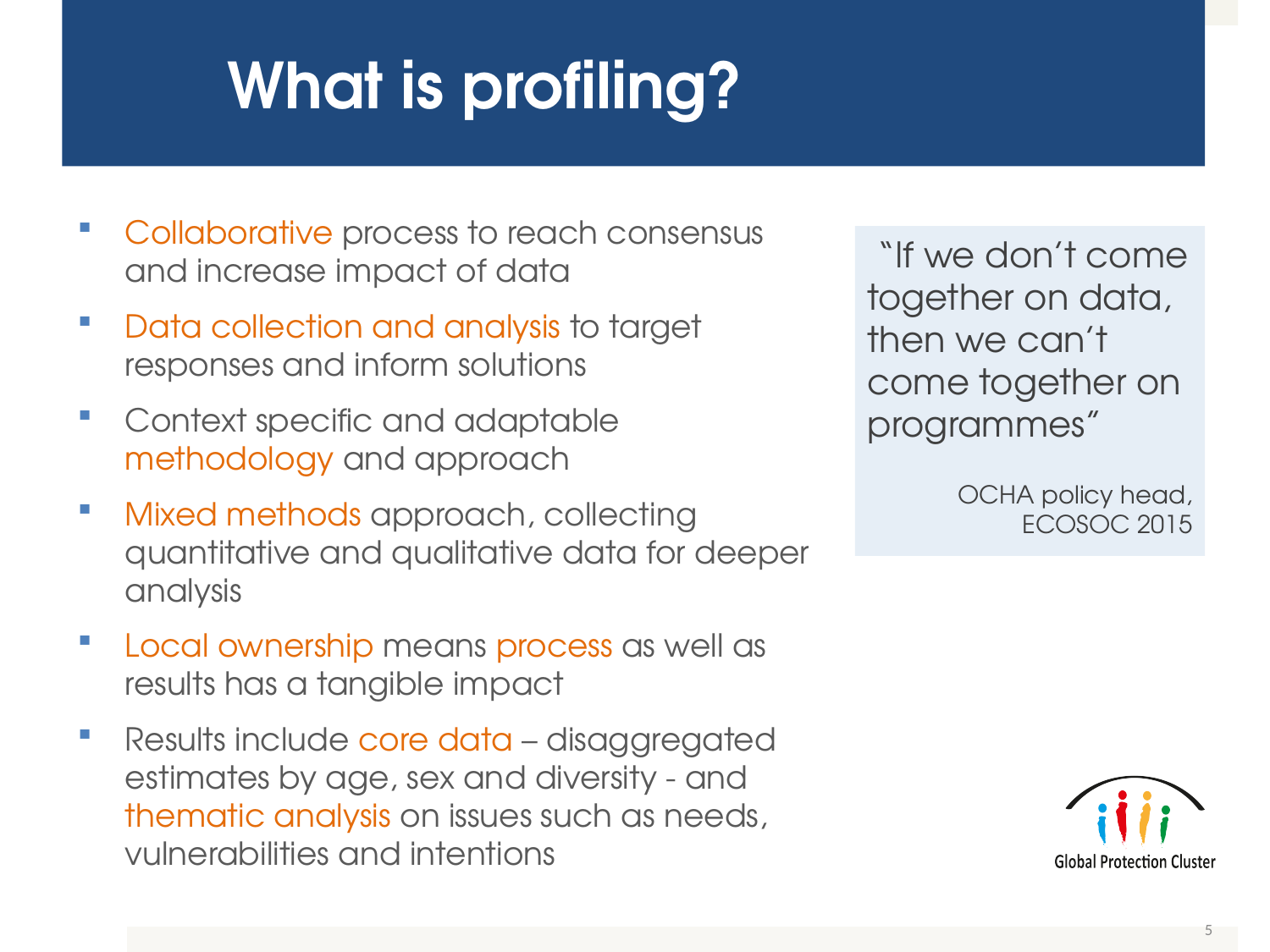

# What is profiling?
Collaborative process to reach consensus and increase impact of data
Data collection and analysis to target responses and inform solutions
Context specific and adaptable methodology and approach
Mixed methods approach, collecting quantitative and qualitative data for deeper analysis
Local ownership means process as well as results has a tangible impact
Results include core data – disaggregated estimates by age, sex and diversity - and thematic analysis on issues such as needs, vulnerabilities and intentions
 “If we don’t come together on data, then we can’t come together on programmes”
OCHA policy head, ECOSOC 2015